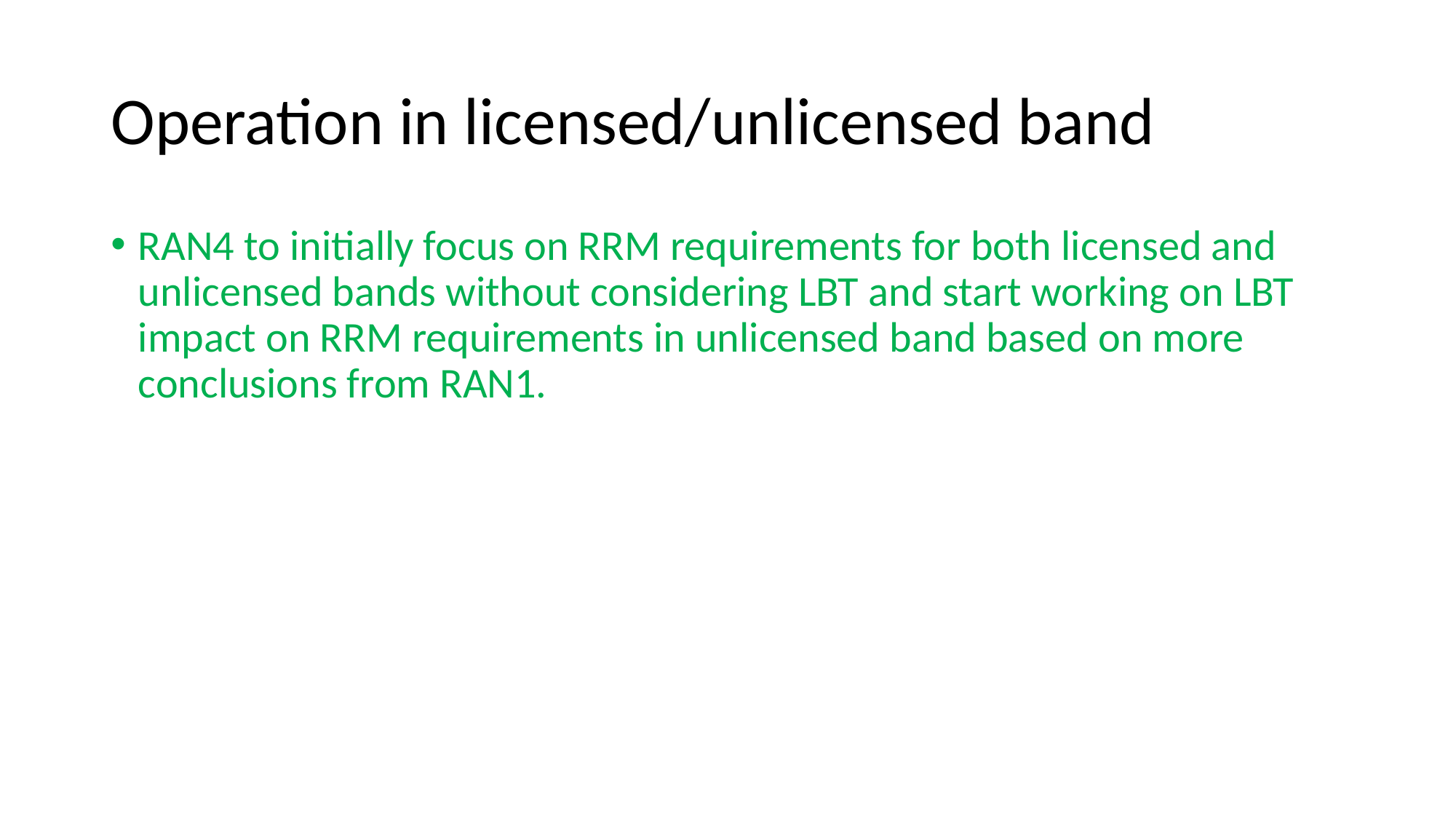

# Operation in licensed/unlicensed band
RAN4 to initially focus on RRM requirements for both licensed and unlicensed bands without considering LBT and start working on LBT impact on RRM requirements in unlicensed band based on more conclusions from RAN1.